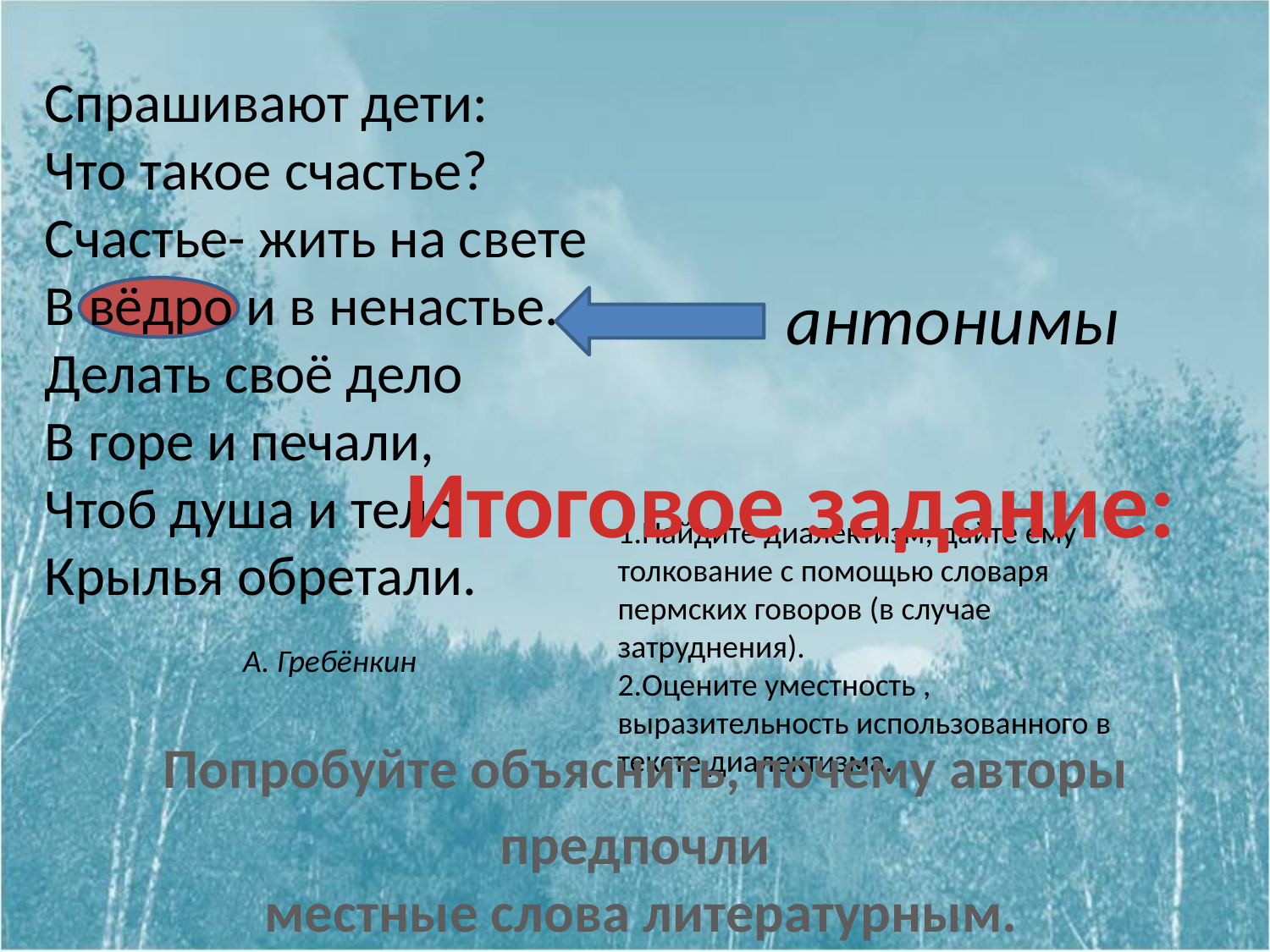

Спрашивают дети:
Что такое счастье?
Счастье- жить на свете
В вёдро и в ненастье.
Делать своё дело
В горе и печали,
Чтоб душа и тело
Крылья обретали.

антонимы

 Итоговое задание:
1.Найдите диалектизм, дайте ему толкование с помощью словаря пермских говоров (в случае затруднения).
2.Оцените уместность , выразительность использованного в тексте диалектизма.

А. Гребёнкин
 Попробуйте объяснить, почему авторы предпочли
 местные слова литературным.